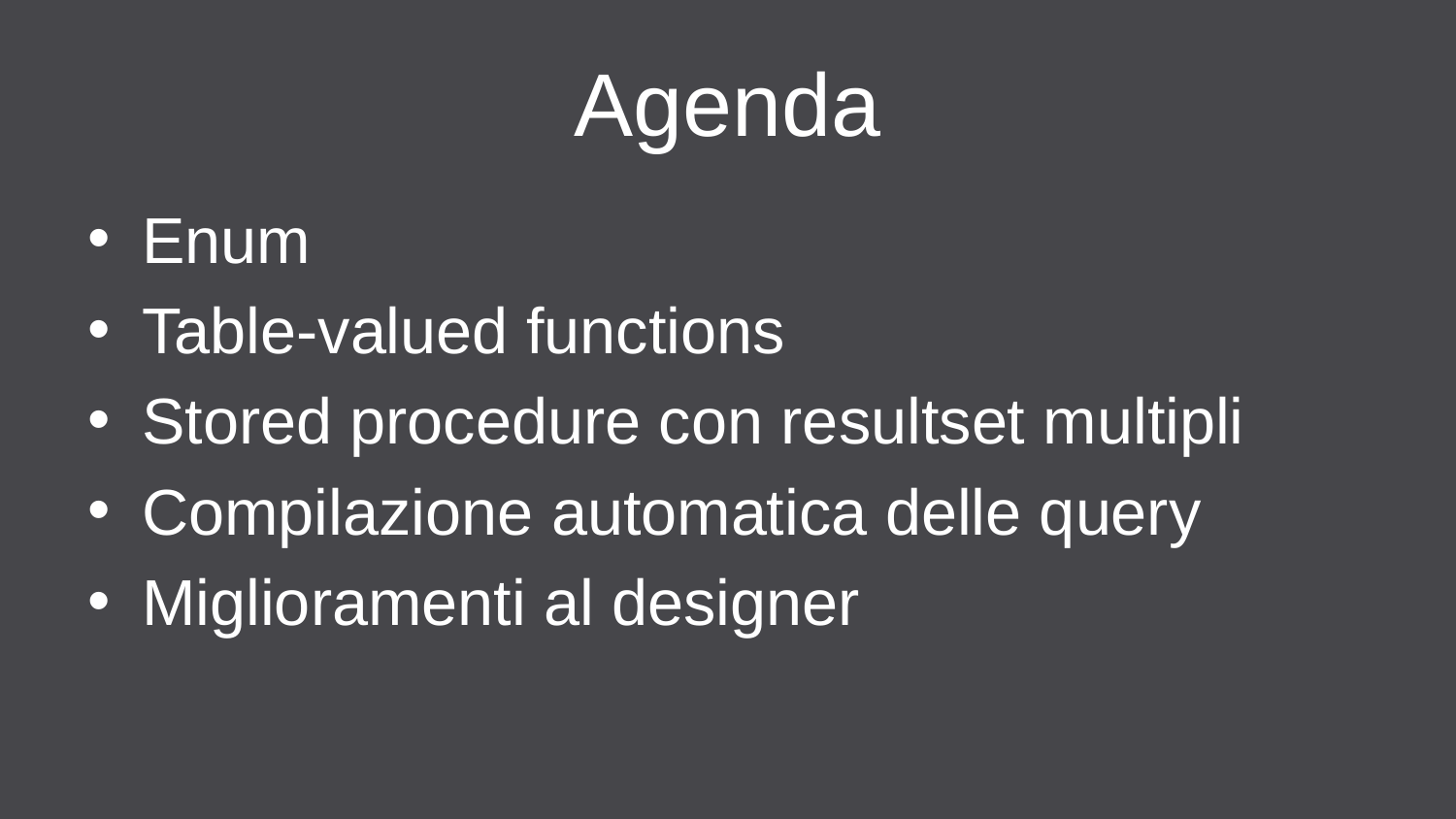

# Agenda
Enum
Table-valued functions
Stored procedure con resultset multipli
Compilazione automatica delle query
Miglioramenti al designer